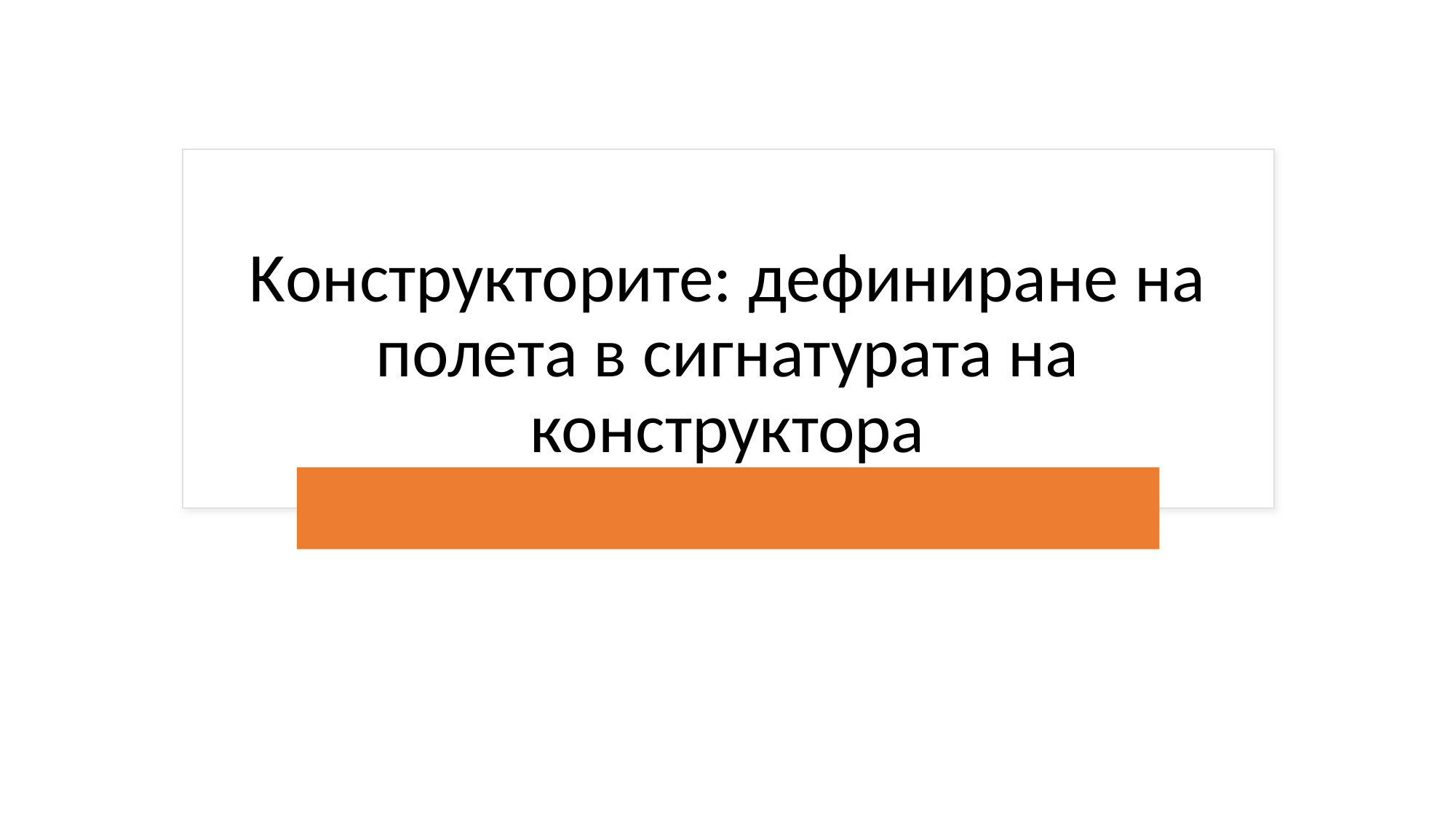

# Kонструкторите: дефиниране на полета в сигнатурата на конструктора